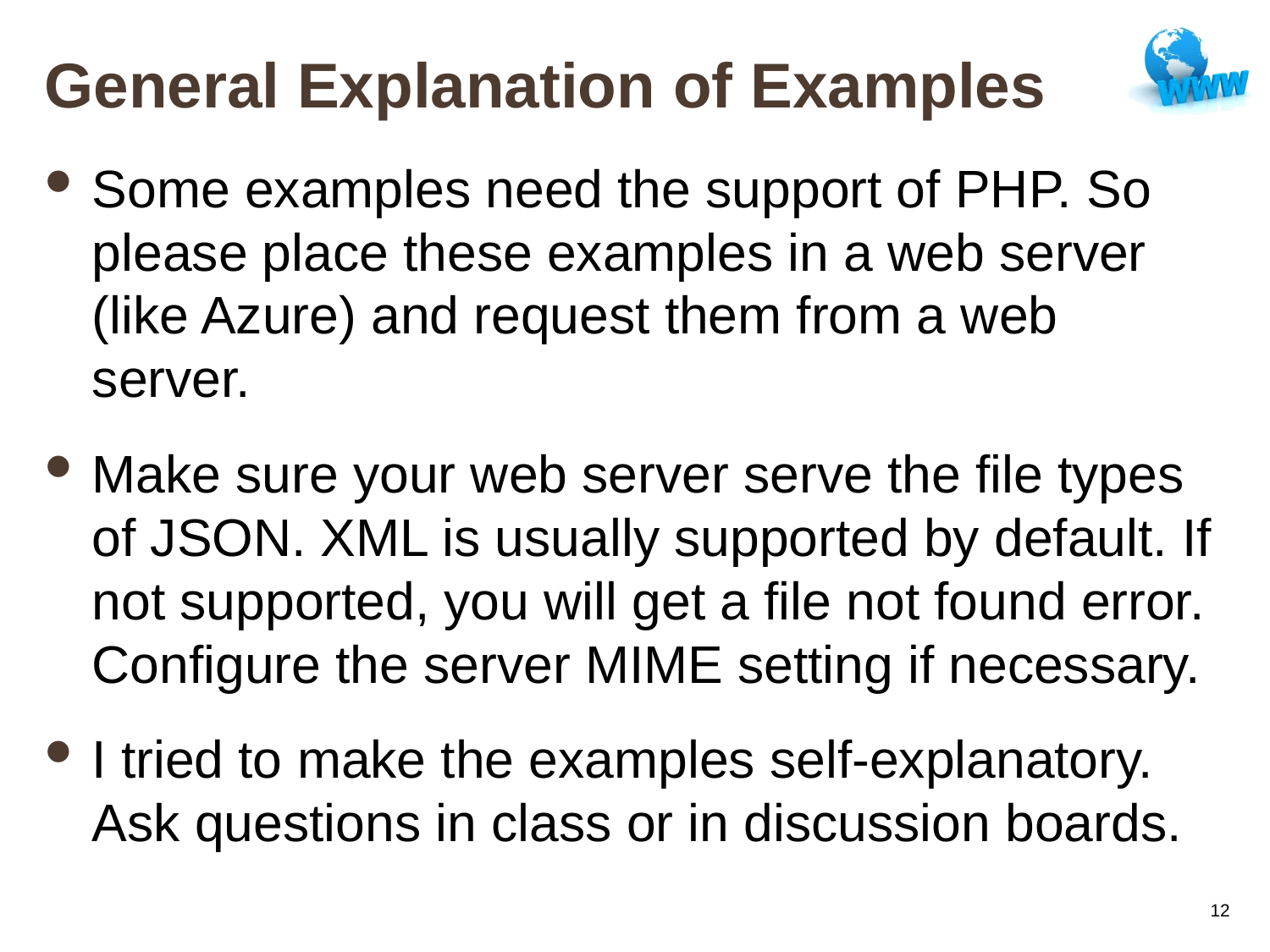

# General Explanation of Examples
Some examples need the support of PHP. So please place these examples in a web server (like Azure) and request them from a web server.
Make sure your web server serve the file types of JSON. XML is usually supported by default. If not supported, you will get a file not found error. Configure the server MIME setting if necessary.
I tried to make the examples self-explanatory. Ask questions in class or in discussion boards.
12